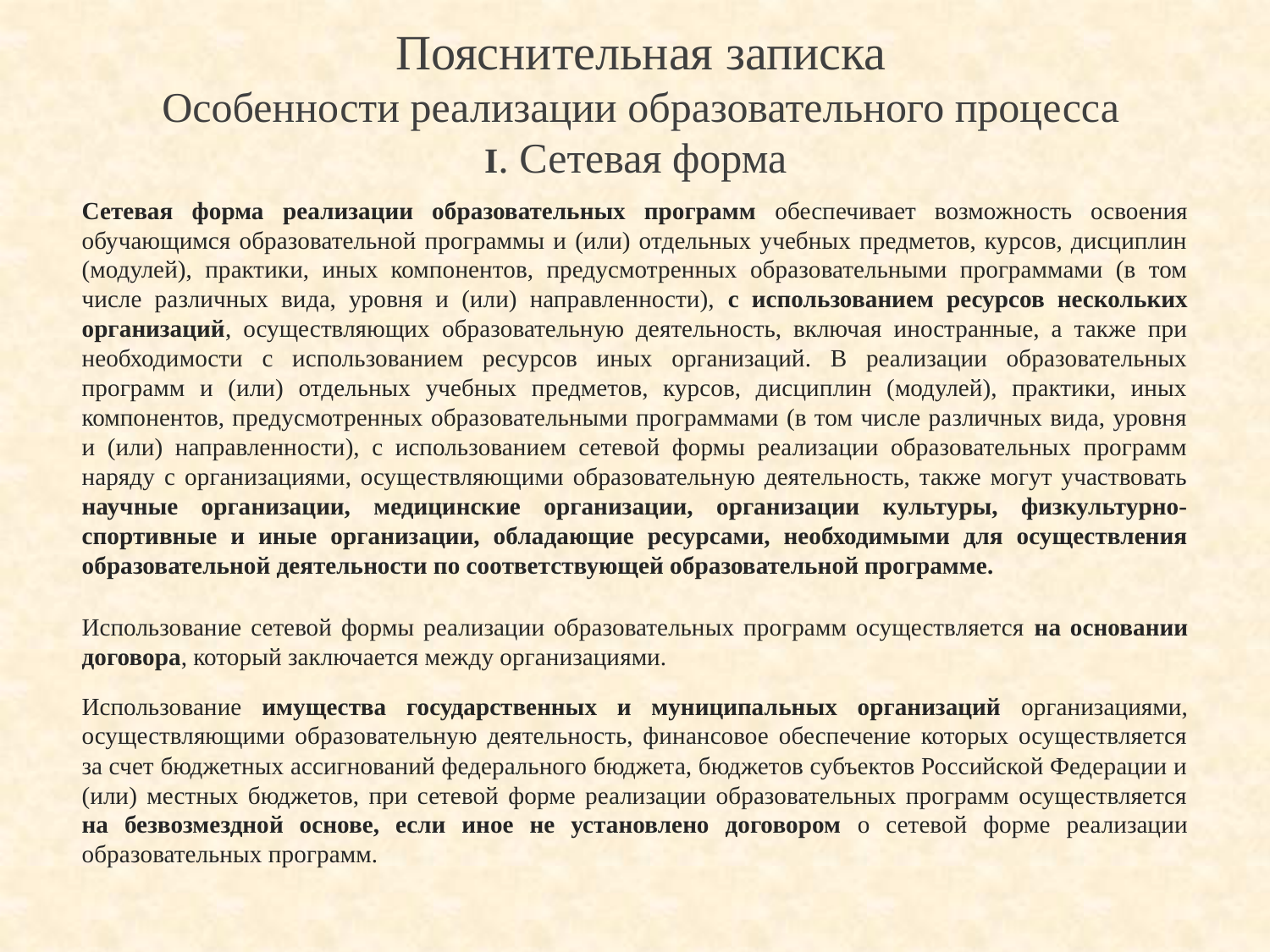

# Пояснительная записка Особенности реализации образовательного процесса I. Сетевая форма
Сетевая форма реализации образовательных программ обеспечивает возможность освоения обучающимся образовательной программы и (или) отдельных учебных предметов, курсов, дисциплин (модулей), практики, иных компонентов, предусмотренных образовательными программами (в том числе различных вида, уровня и (или) направленности), с использованием ресурсов нескольких организаций, осуществляющих образовательную деятельность, включая иностранные, а также при необходимости с использованием ресурсов иных организаций. В реализации образовательных программ и (или) отдельных учебных предметов, курсов, дисциплин (модулей), практики, иных компонентов, предусмотренных образовательными программами (в том числе различных вида, уровня и (или) направленности), с использованием сетевой формы реализации образовательных программ наряду с организациями, осуществляющими образовательную деятельность, также могут участвовать научные организации, медицинские организации, организации культуры, физкультурно-спортивные и иные организации, обладающие ресурсами, необходимыми для осуществления образовательной деятельности по соответствующей образовательной программе.
Использование сетевой формы реализации образовательных программ осуществляется на основании договора, который заключается между организациями.
Использование имущества государственных и муниципальных организаций организациями, осуществляющими образовательную деятельность, финансовое обеспечение которых осуществляется за счет бюджетных ассигнований федерального бюджета, бюджетов субъектов Российской Федерации и (или) местных бюджетов, при сетевой форме реализации образовательных программ осуществляется на безвозмездной основе, если иное не установлено договором о сетевой форме реализации образовательных программ.